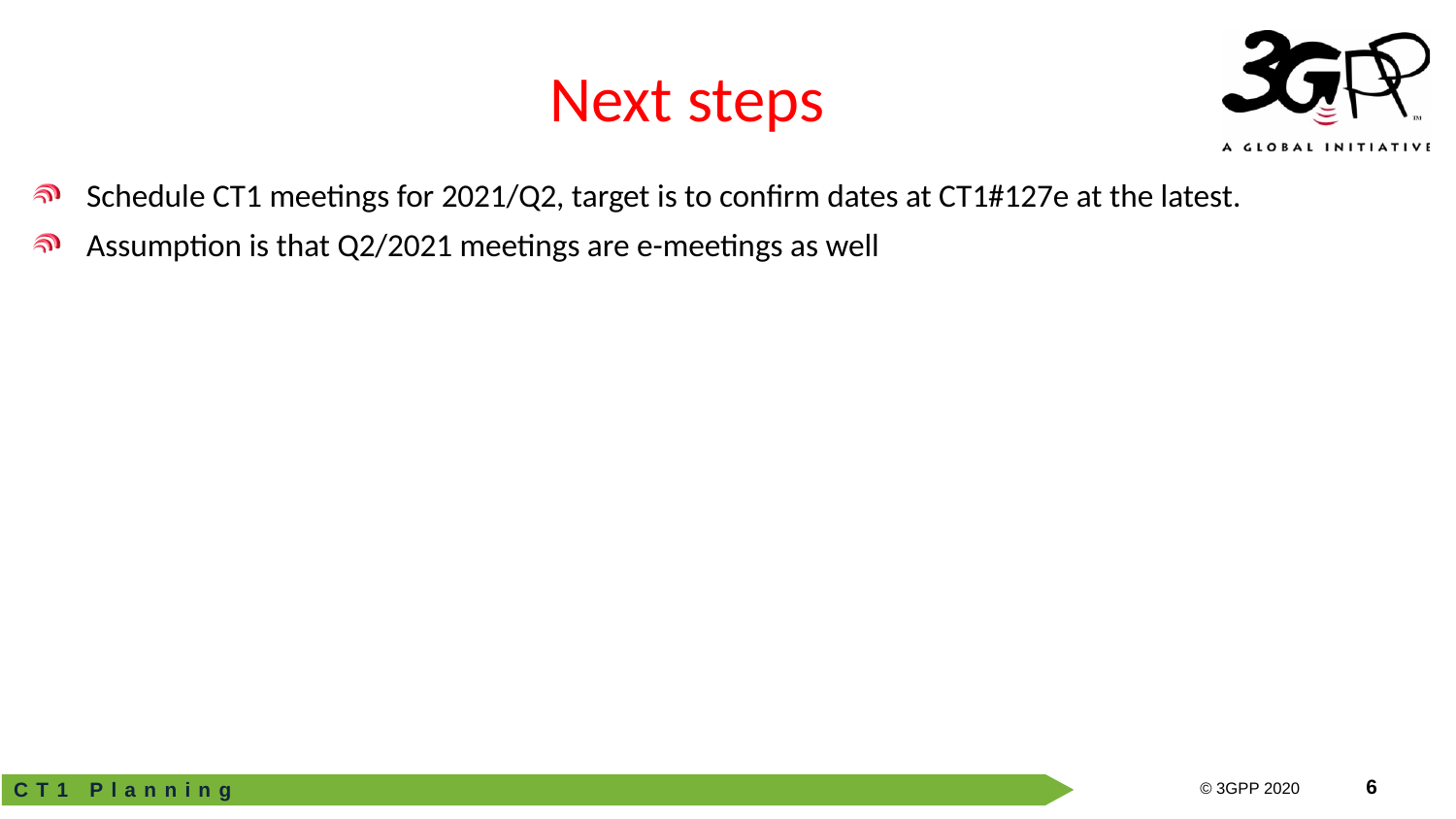

# Next steps
Schedule CT1 meetings for 2021/Q2, target is to confirm dates at CT1#127e at the latest.
Assumption is that Q2/2021 meetings are e-meetings as well